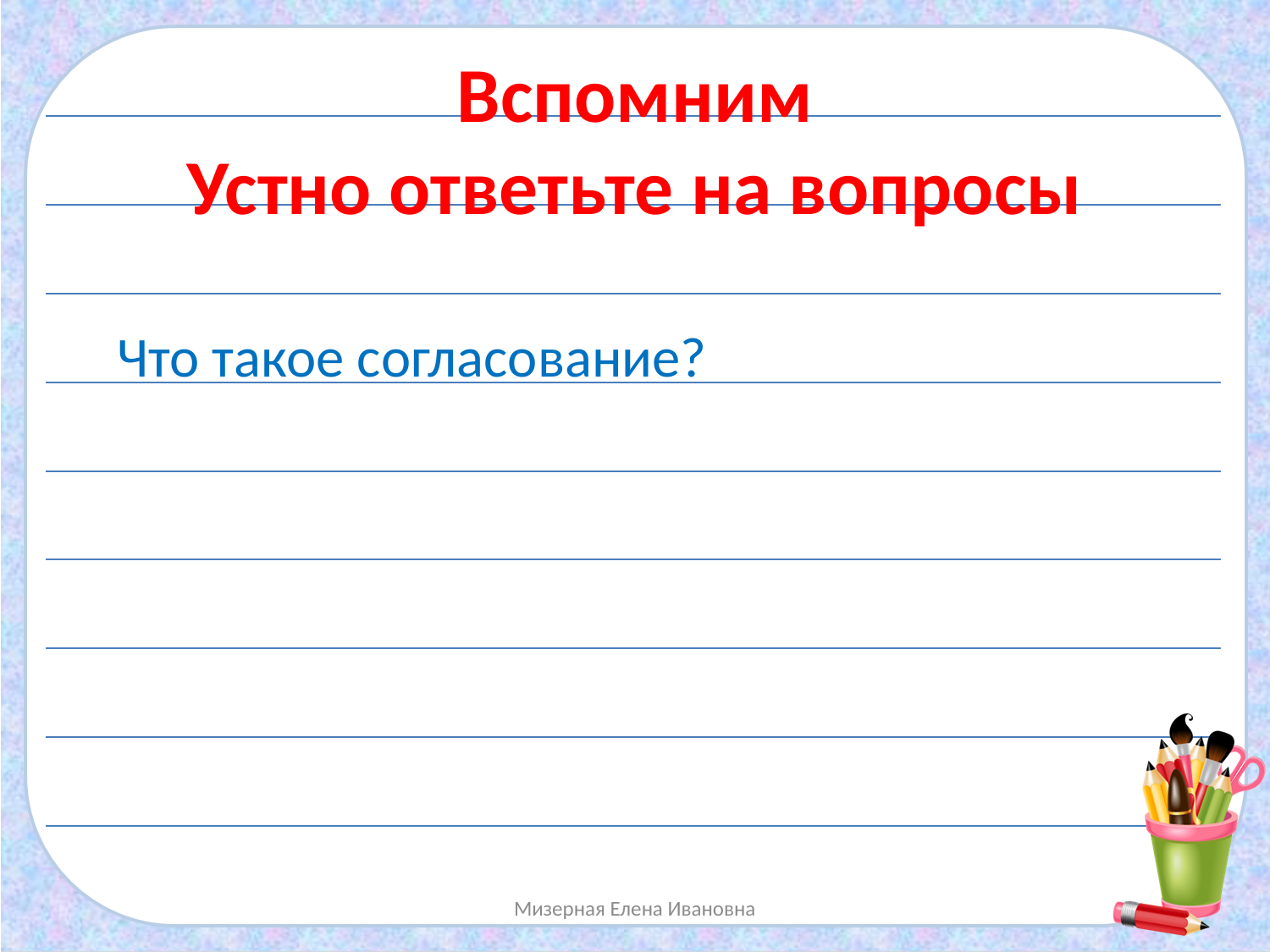

Вспомним
Устно ответьте на вопросы

Что такое согласование?
Мизерная Елена Ивановна